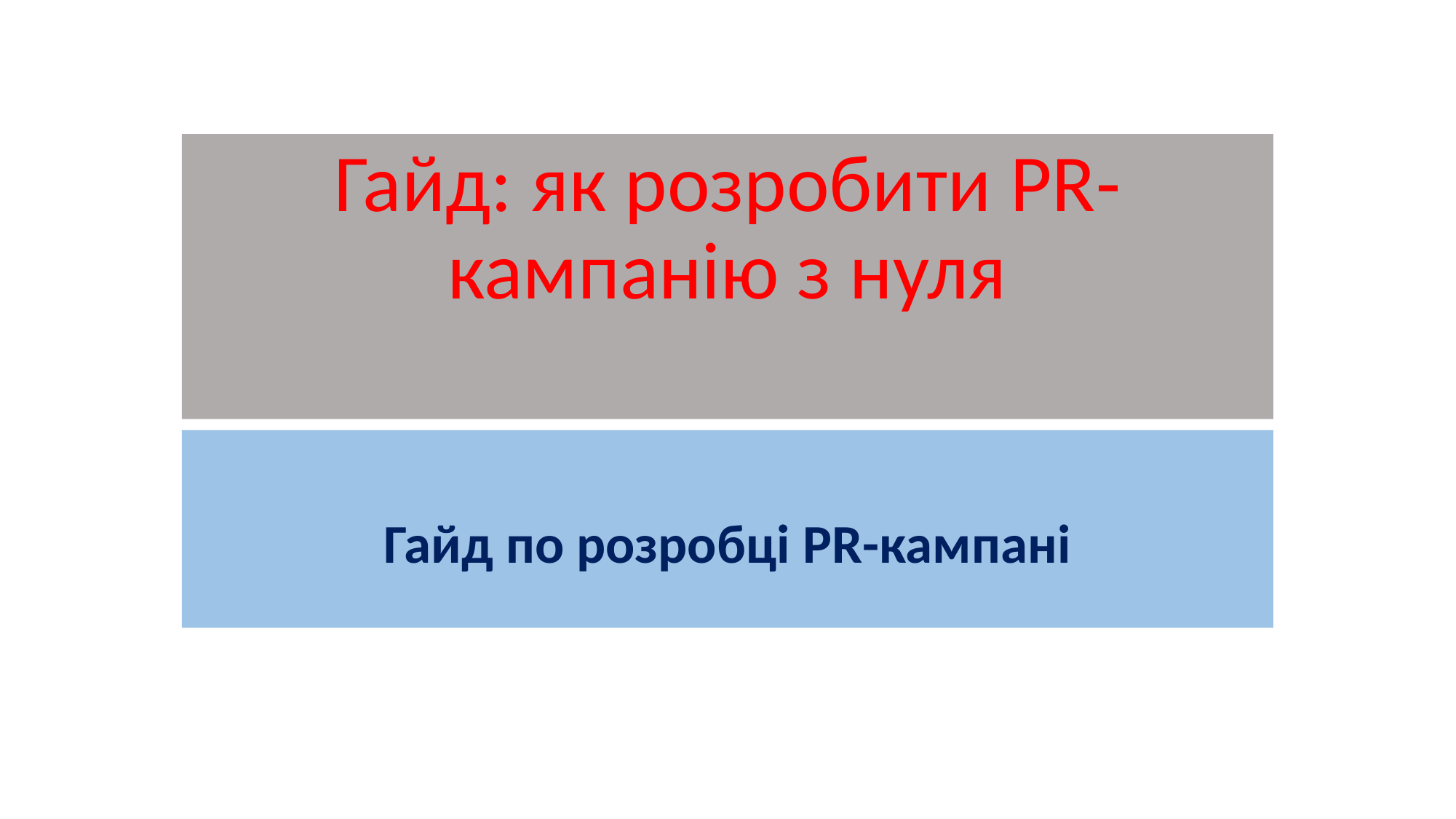

# Гайд: як розробити PR-кампанію з нуля

Гайд по розробці PR-кампані